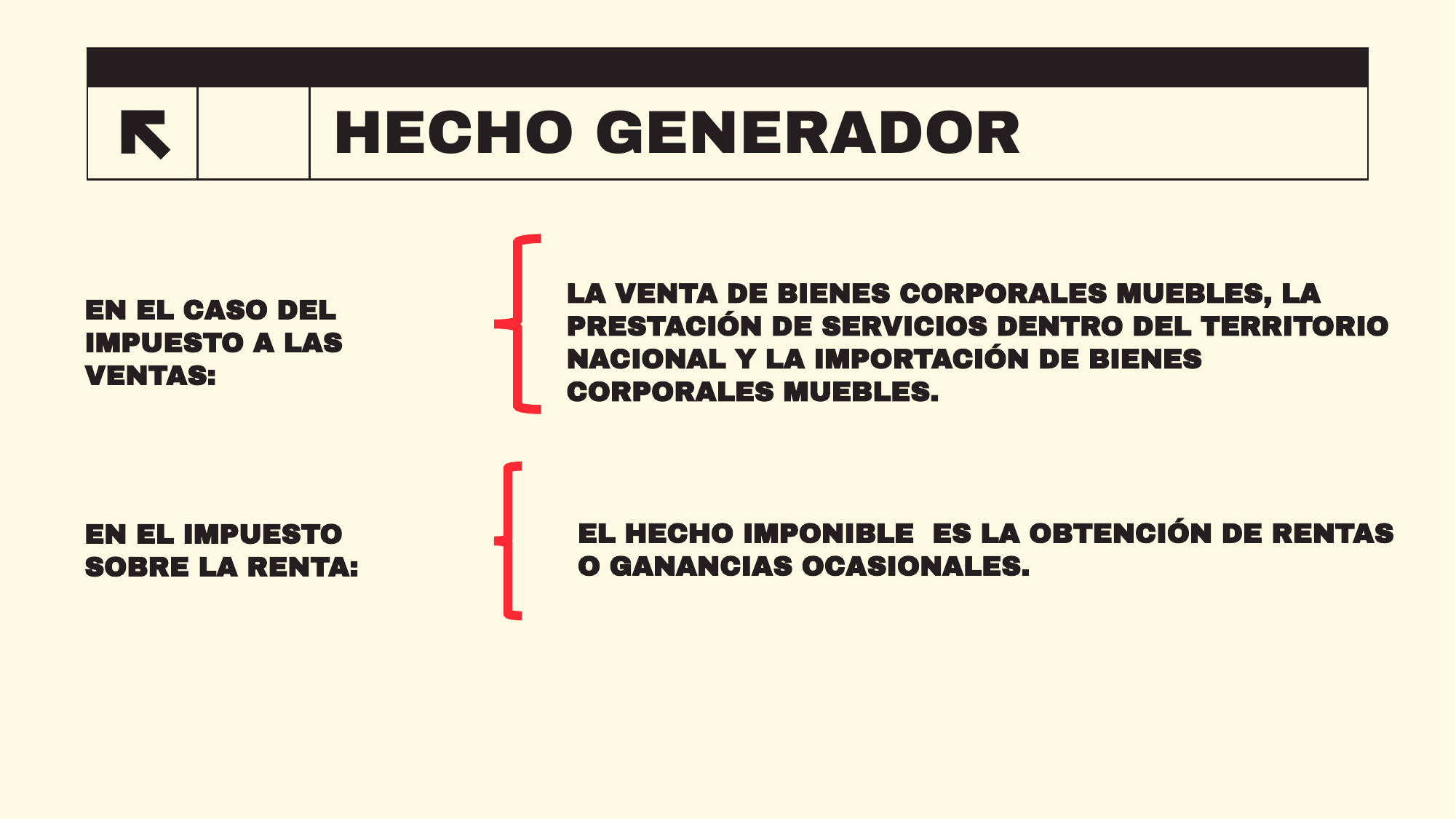

# HECHO GENERADOR

26

LA VENTA DE BIENES CORPORALES MUEBLES, LA PRESTACIÓN DE SERVICIOS DENTRO DEL TERRITORIO NACIONAL Y LA IMPORTACIÓN DE BIENES CORPORALES MUEBLES.
EN EL CASO DEL IMPUESTO A LAS VENTAS:

EL HECHO IMPONIBLE  ES LA OBTENCIÓN DE RENTAS O GANANCIAS OCASIONALES.
EN EL IMPUESTO SOBRE LA RENTA: